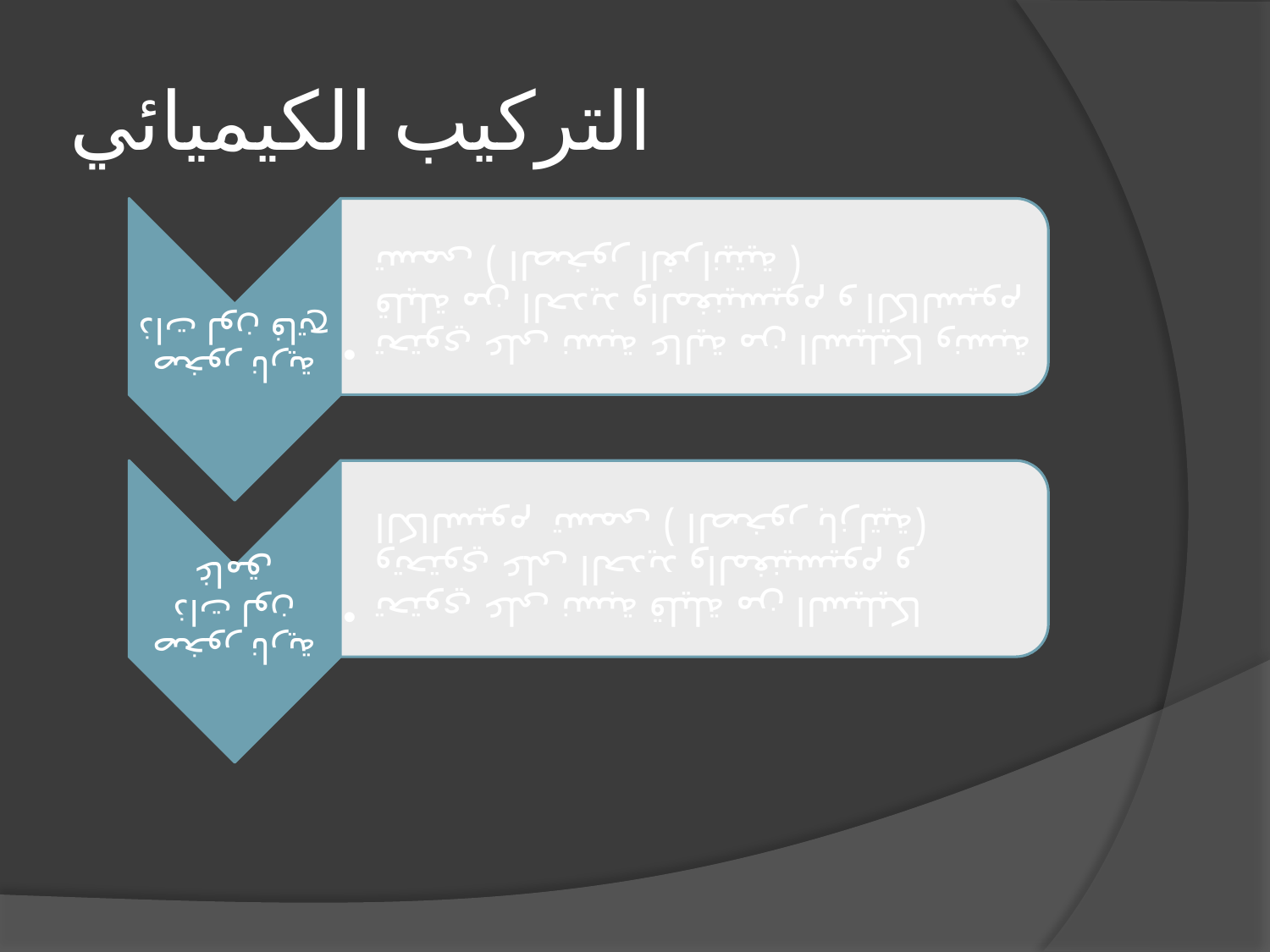

# التركيب الكيميائي
صخور نارية ذات لون فاتح
تحتوي على نسبة عالية من السيليكا ونسبة قليلة من الحديد والمغنيسيوم و الكالسيوم  تسمى ( الصخور الغرانيتية )
صخور نارية ذات لون غامق
تحتوي على نسبة قليلة من السيليكا وتحتوي على الحديد والمغنيسيوم و الكالسيوم  تسمى ( الصخور بازلتية)